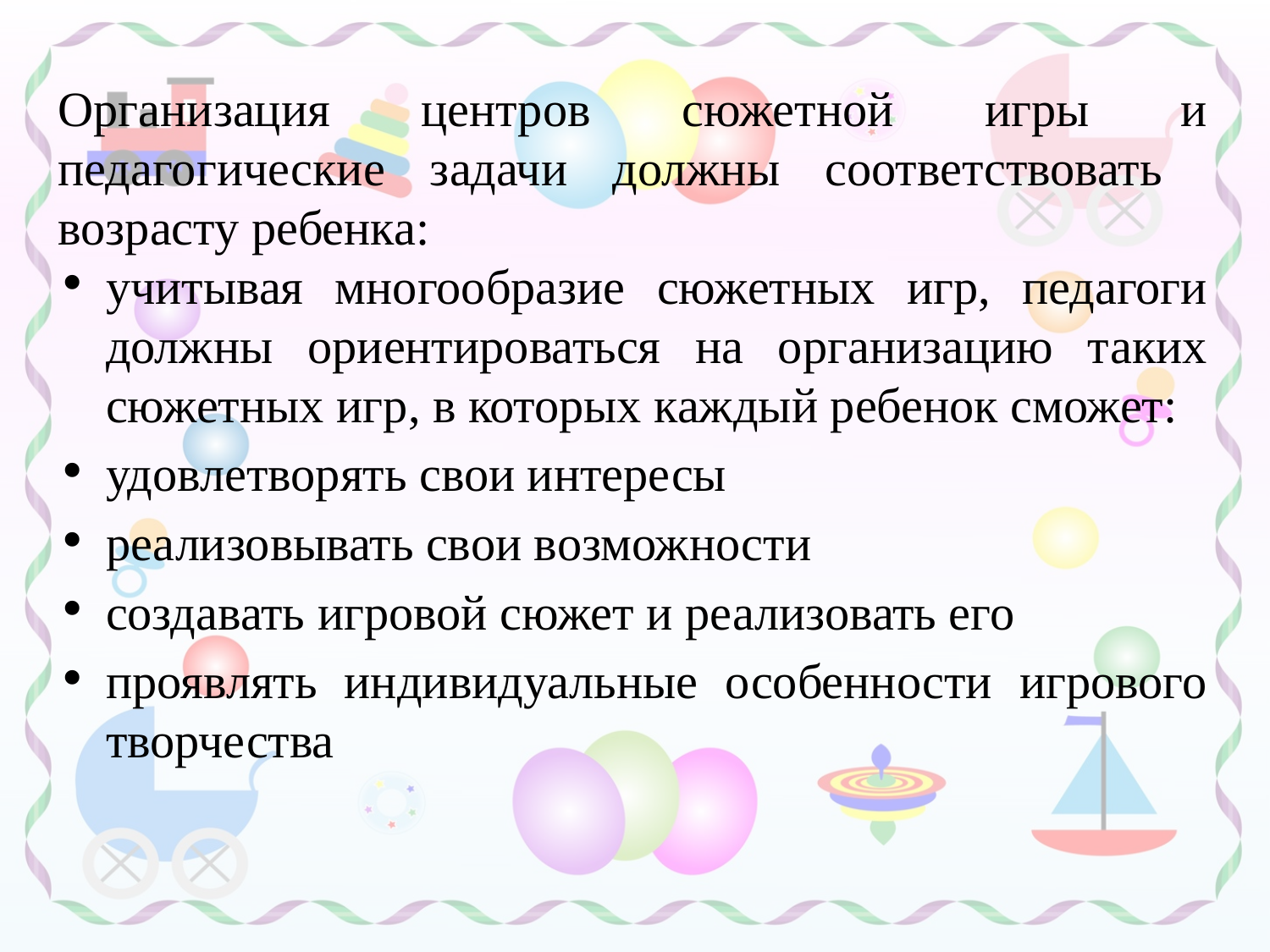

Организация центров сюжетной игры и педагогические задачи должны соответствовать  возрасту ребенка:
учитывая многообразие сюжетных игр, педагоги должны ориентироваться на организацию таких сюжетных игр, в которых каждый ребенок сможет:
удовлетворять свои интересы
реализовывать свои возможности
создавать игровой сюжет и реализовать его
проявлять индивидуальные особенности игрового творчества